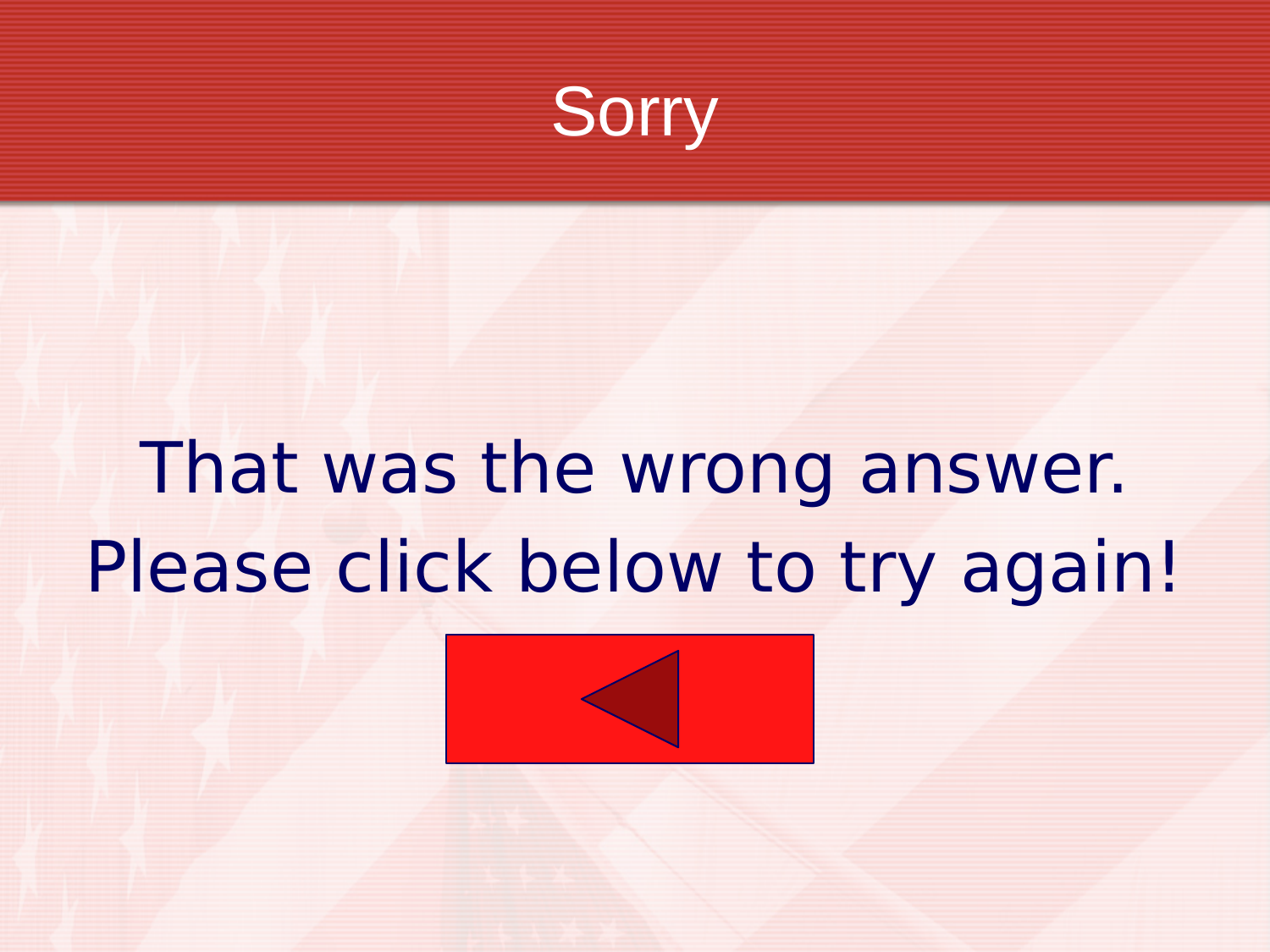

# Sorry
That was the wrong answer.
Please click below to try again!